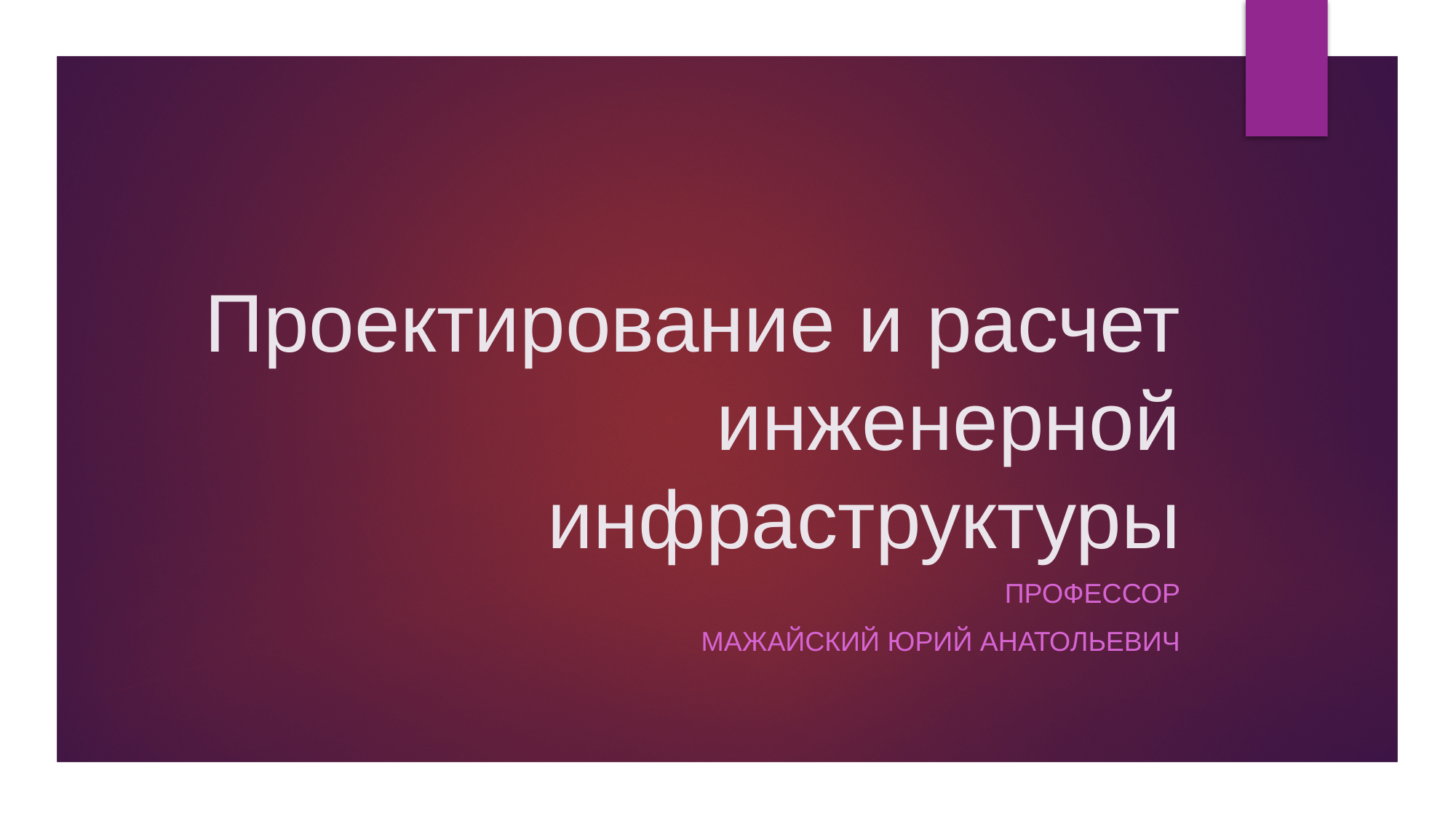

# Проектирование и расчет инженерной инфраструктуры
Профессор
Мажайский юрий анатольевич